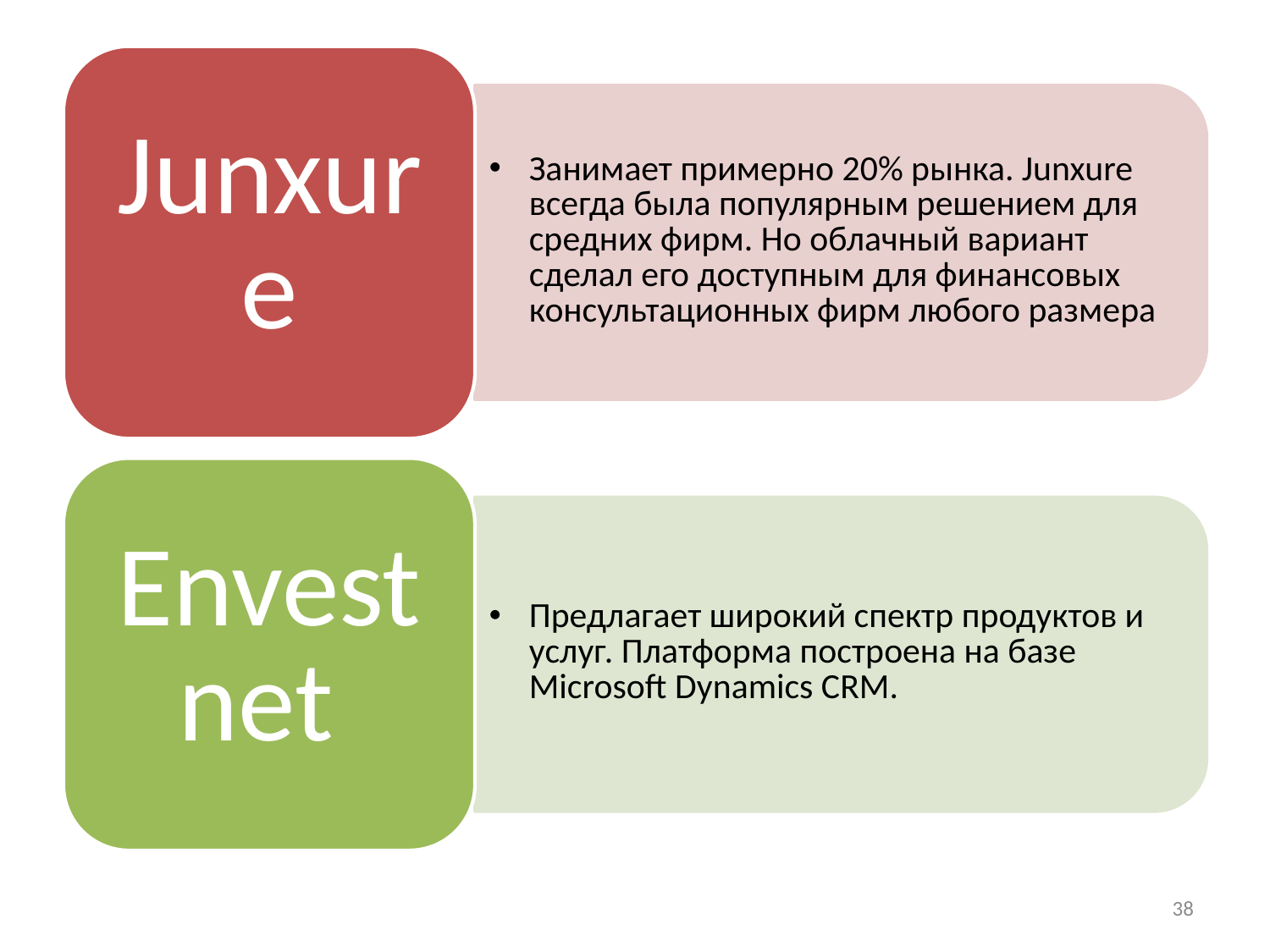

Junxure
Занимает примерно 20% рынка. Junxure всегда была популярным решением для средних фирм. Но облачный вариант сделал его доступным для финансовых консультационных фирм любого размера
Envestnet
Предлагает широкий спектр продуктов и услуг. Платформа построена на базе  Microsoft Dynamics CRM.
38